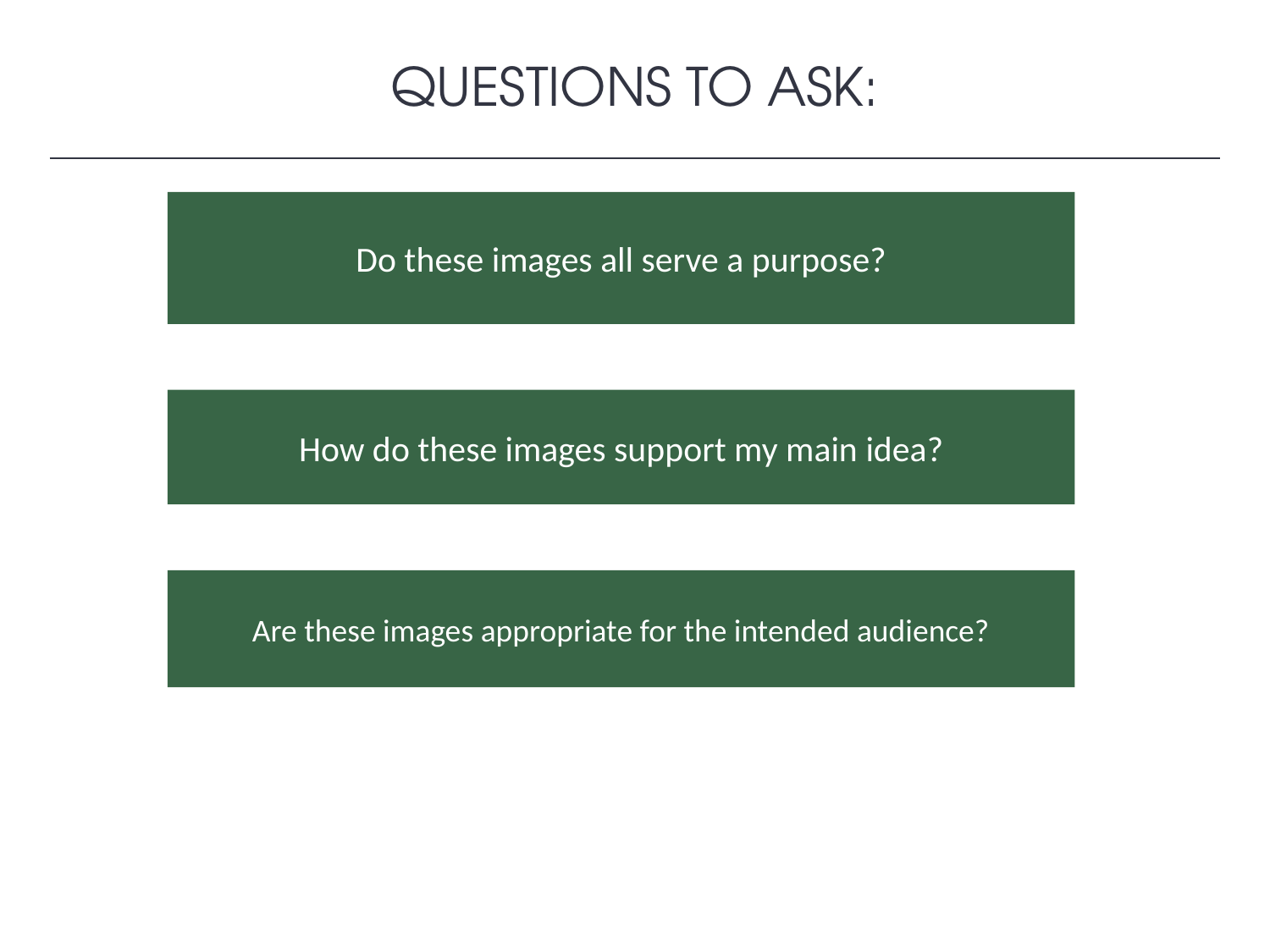

QUESTIONS TO ASK:
HAWKES LEARNING
Do these images all serve a purpose?
How do these images support my main idea?
Are these images appropriate for the intended audience?